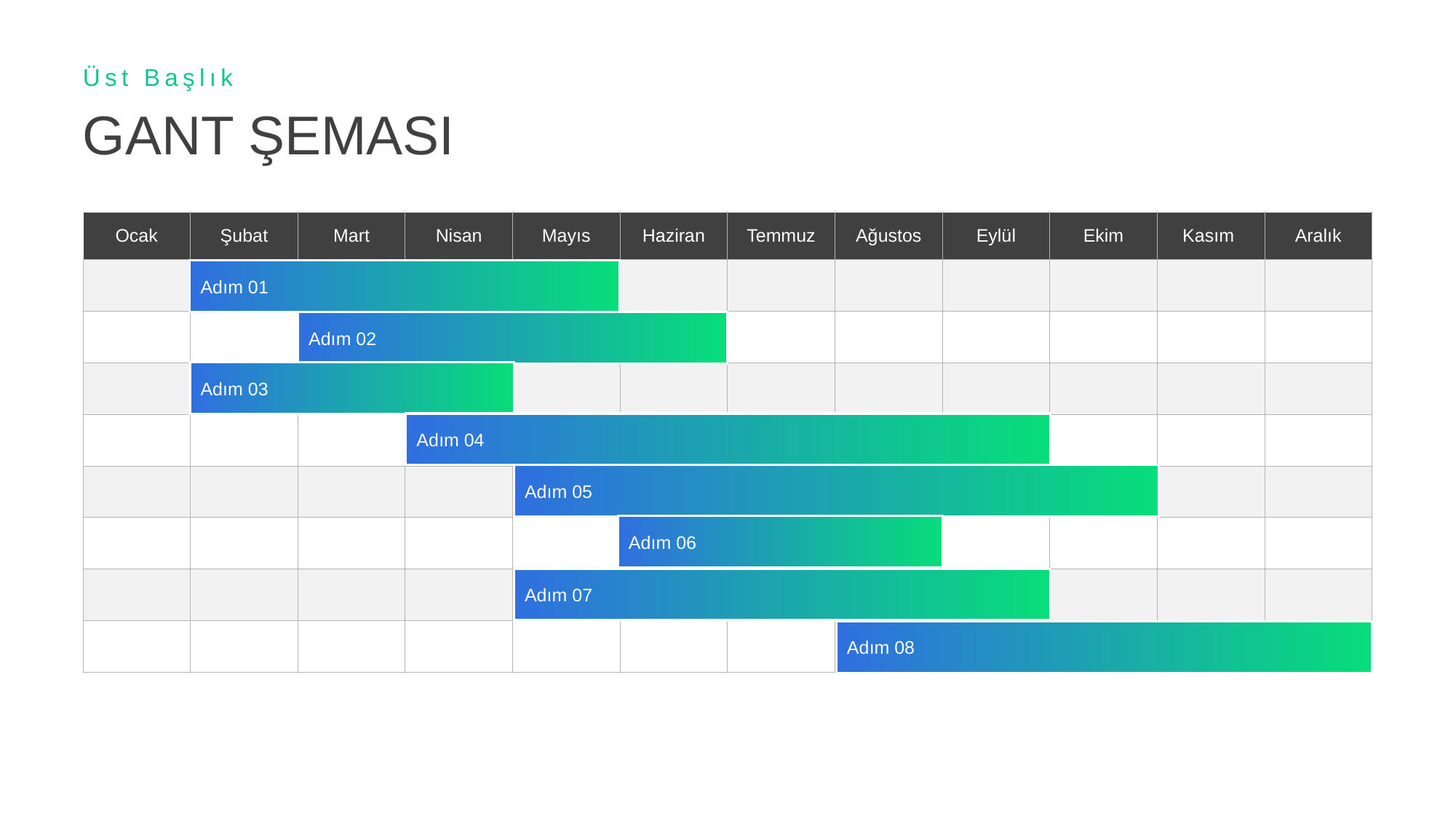

Üst Başlık
# GANT ŞEMASI
| Ocak | Şubat | Mart | Nisan | Mayıs | Haziran | Temmuz | Ağustos | Eylül | Ekim | Kasım | Aralık |
| --- | --- | --- | --- | --- | --- | --- | --- | --- | --- | --- | --- |
|  |  |  |  |  |  |  |  |  |  |  |  |
|  |  |  |  |  |  |  |  |  |  |  |  |
|  |  |  |  |  |  |  |  |  |  |  |  |
|  |  |  |  |  |  |  |  |  |  |  |  |
|  |  |  |  |  |  |  |  |  |  |  |  |
|  |  |  |  |  |  |  |  |  |  |  |  |
|  |  |  |  |  |  |  |  |  |  |  |  |
|  |  |  |  |  |  |  |  |  |  |  |  |
Adım 01
Adım 02
Adım 03
Adım 04
Adım 05
Adım 06
Adım 07
Adım 08